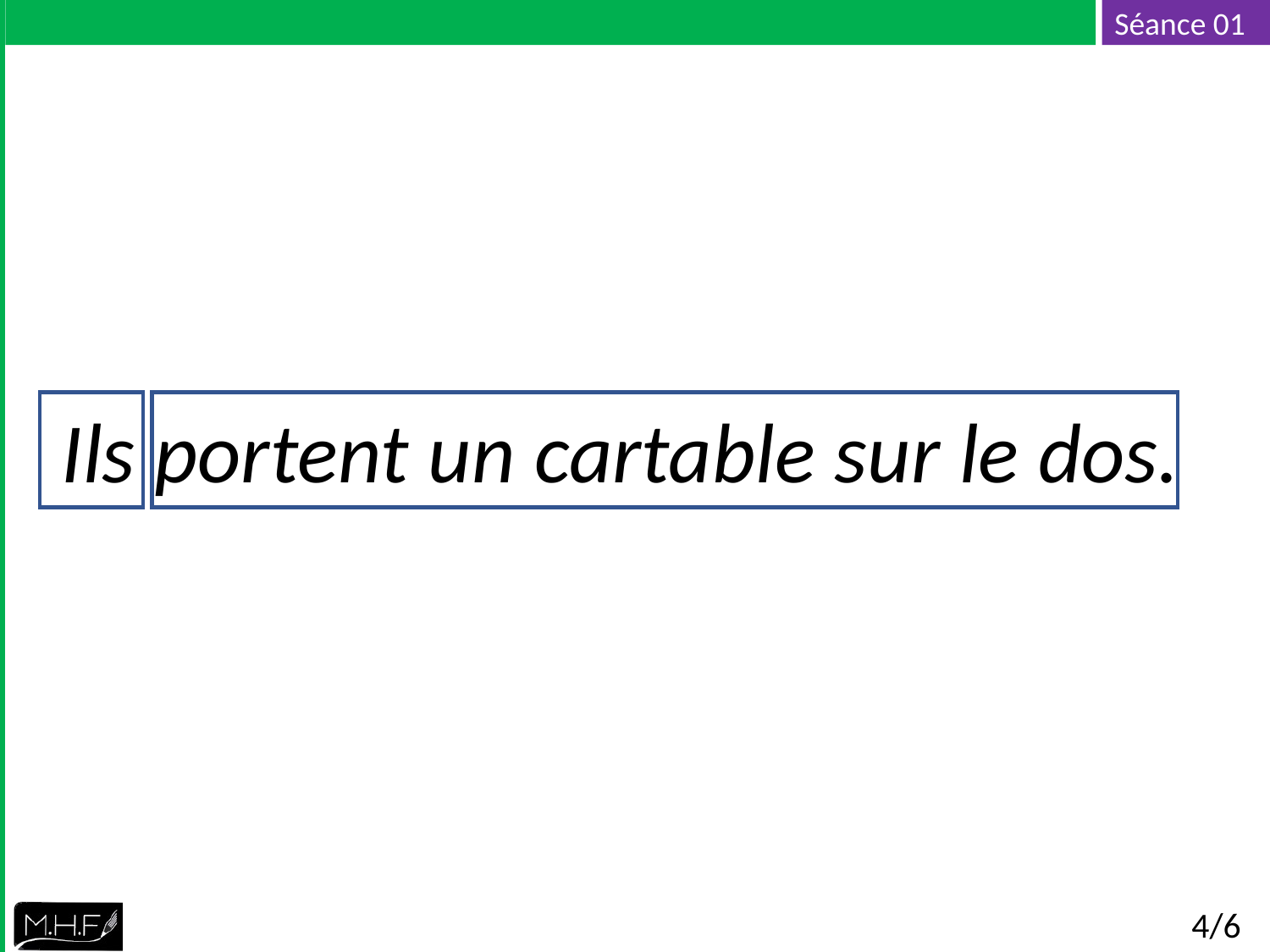

Ils portent un cartable sur le dos.

4/6